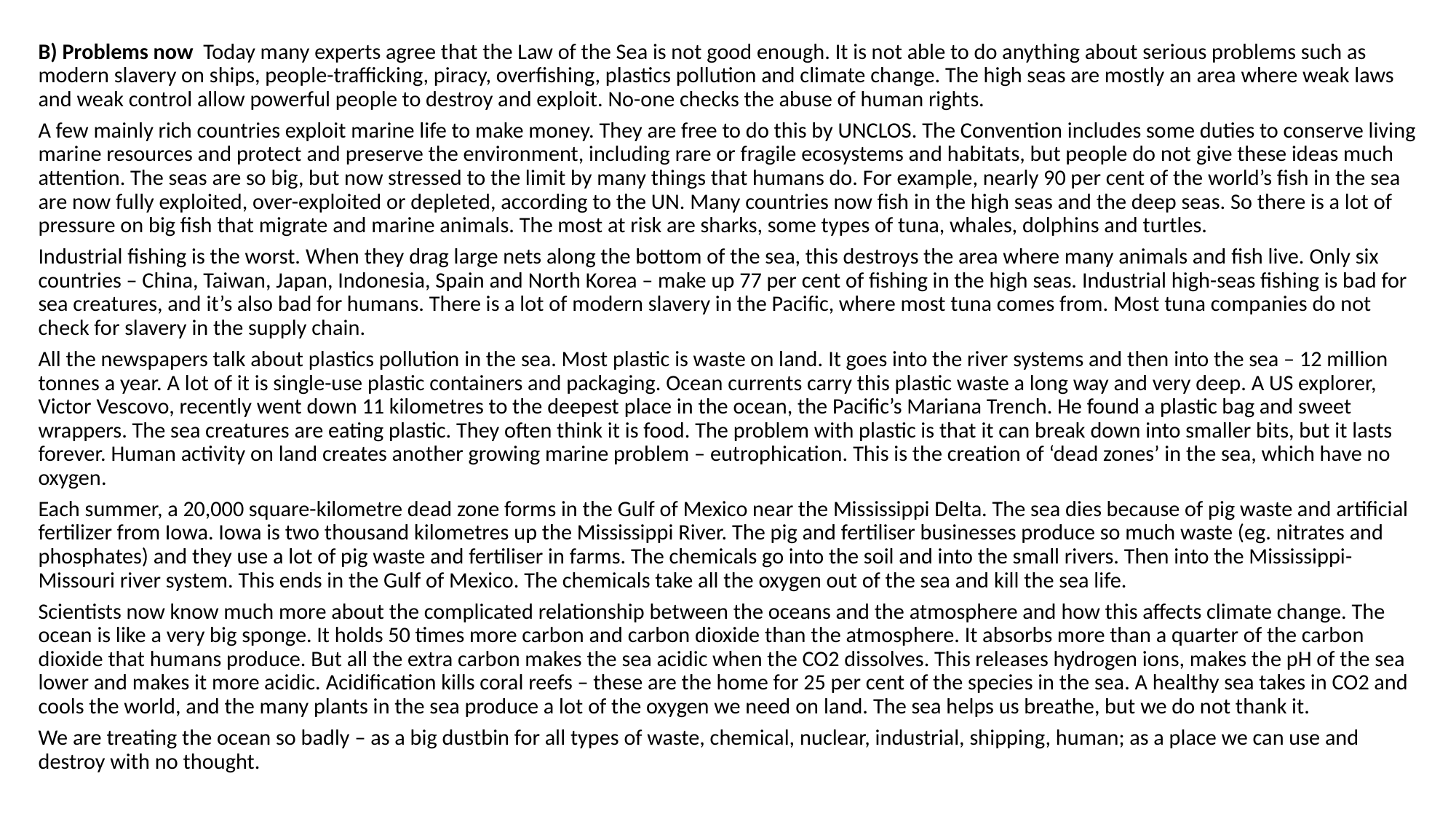

B) Problems now  Today many experts agree that the Law of the Sea is not good enough. It is not able to do anything about serious problems such as modern slavery on ships, people-trafficking, piracy, overfishing, plastics pollution and climate change. The high seas are mostly an area where weak laws and weak control allow powerful people to destroy and exploit. No-one checks the abuse of human rights.
A few mainly rich countries exploit marine life to make money. They are free to do this by UNCLOS. The Convention includes some duties to conserve living marine resources and protect and preserve the environment, including rare or fragile ecosystems and habitats, but people do not give these ideas much attention. The seas are so big, but now stressed to the limit by many things that humans do. For example, nearly 90 per cent of the world’s fish in the sea are now fully exploited, over-exploited or depleted, according to the UN. Many countries now fish in the high seas and the deep seas. So there is a lot of pressure on big fish that migrate and marine animals. The most at risk are sharks, some types of tuna, whales, dolphins and turtles.
Industrial fishing is the worst. When they drag large nets along the bottom of the sea, this destroys the area where many animals and fish live. Only six countries – China, Taiwan, Japan, Indonesia, Spain and North Korea – make up 77 per cent of fishing in the high seas. Industrial high-seas fishing is bad for sea creatures, and it’s also bad for humans. There is a lot of modern slavery in the Pacific, where most tuna comes from. Most tuna companies do not check for slavery in the supply chain.
All the newspapers talk about plastics pollution in the sea. Most plastic is waste on land. It goes into the river systems and then into the sea – 12 million tonnes a year. A lot of it is single-use plastic containers and packaging. Ocean currents carry this plastic waste a long way and very deep. A US explorer, Victor Vescovo, recently went down 11 kilometres to the deepest place in the ocean, the Pacific’s Mariana Trench. He found a plastic bag and sweet wrappers. The sea creatures are eating plastic. They often think it is food. The problem with plastic is that it can break down into smaller bits, but it lasts forever. Human activity on land creates another growing marine problem – eutrophication. This is the creation of ‘dead zones’ in the sea, which have no oxygen.
Each summer, a 20,000 square-kilometre dead zone forms in the Gulf of Mexico near the Mississippi Delta. The sea dies because of pig waste and artificial fertilizer from Iowa. Iowa is two thousand kilometres up the Mississippi River. The pig and fertiliser businesses produce so much waste (eg. nitrates and phosphates) and they use a lot of pig waste and fertiliser in farms. The chemicals go into the soil and into the small rivers. Then into the Mississippi-Missouri river system. This ends in the Gulf of Mexico. The chemicals take all the oxygen out of the sea and kill the sea life.
Scientists now know much more about the complicated relationship between the oceans and the atmosphere and how this affects climate change. The ocean is like a very big sponge. It holds 50 times more carbon and carbon dioxide than the atmosphere. It absorbs more than a quarter of the carbon dioxide that humans produce. But all the extra carbon makes the sea acidic when the CO2 dissolves. This releases hydrogen ions, makes the pH of the sea lower and makes it more acidic. Acidification kills coral reefs – these are the home for 25 per cent of the species in the sea. A healthy sea takes in CO2 and cools the world, and the many plants in the sea produce a lot of the oxygen we need on land. The sea helps us breathe, but we do not thank it.
We are treating the ocean so badly – as a big dustbin for all types of waste, chemical, nuclear, industrial, shipping, human; as a place we can use and destroy with no thought.